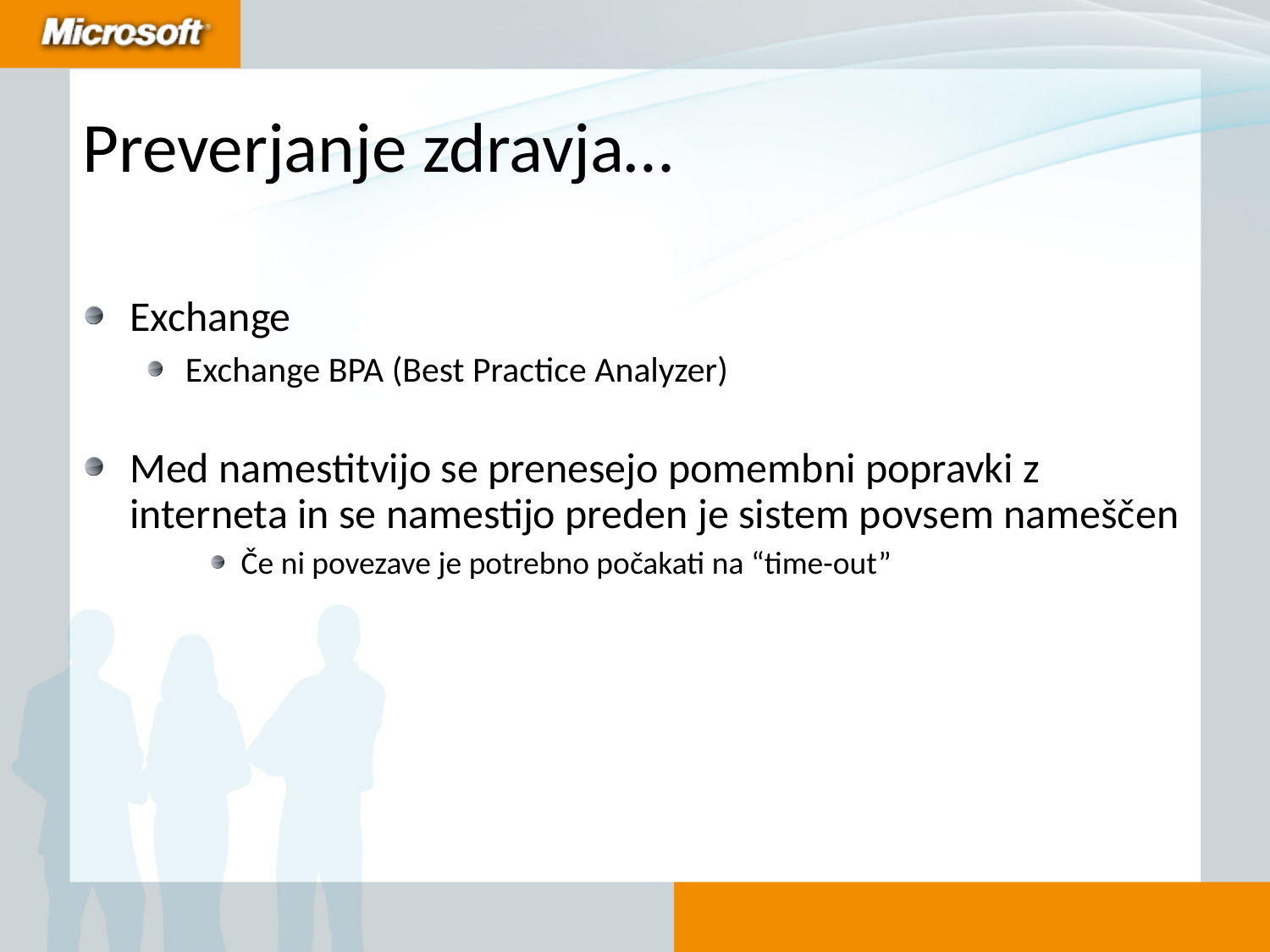

# Preverjanje zdravja…

Exchange
Exchange BPA (Best Practice Analyzer)

Med namestitvijo se prenesejo pomembni popravki z interneta in se namestijo preden je sistem povsem nameščen
Če ni povezave je potrebno počakati na “time-out”